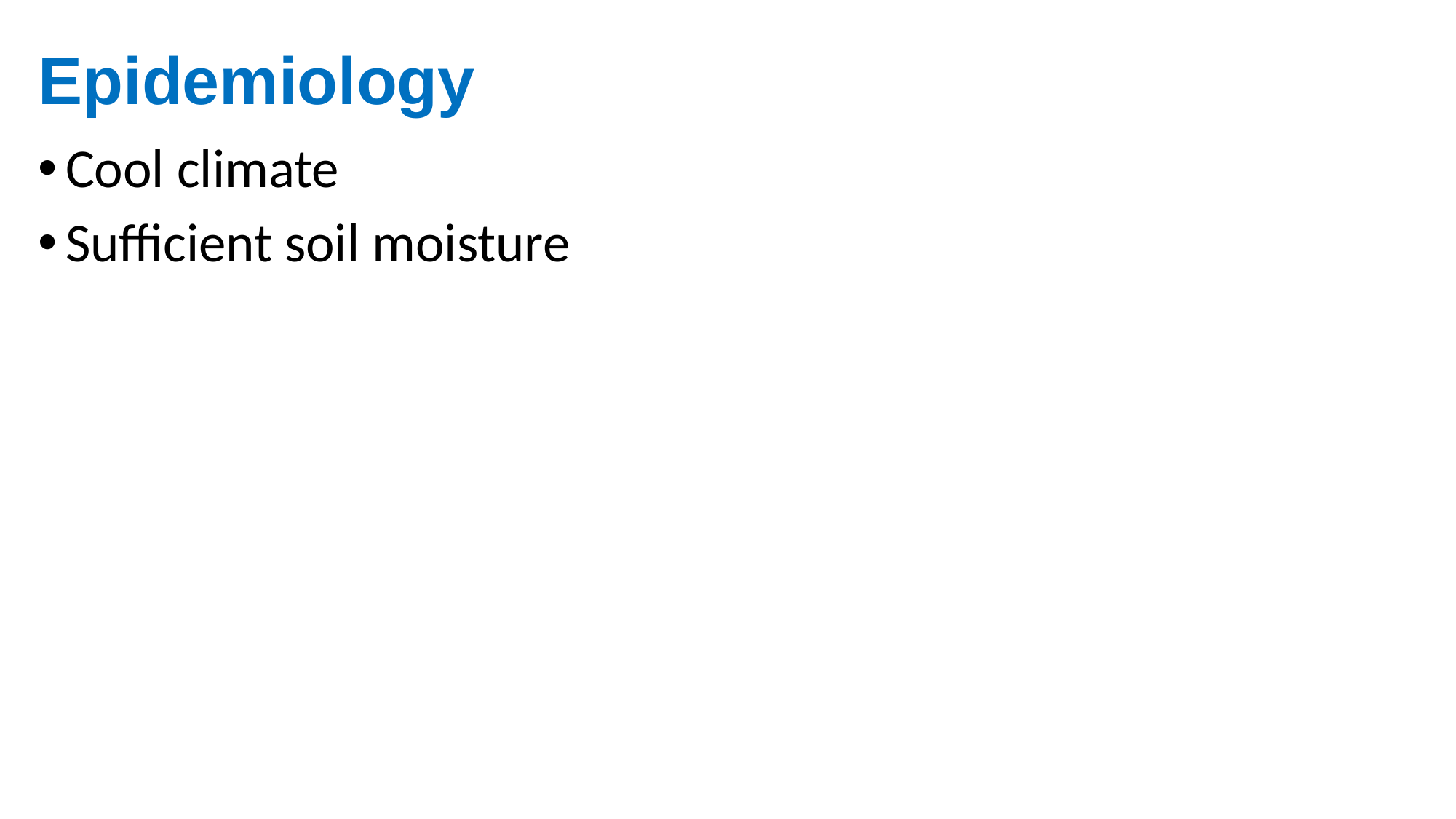

# Epidemiology
Cool climate
Sufficient soil moisture